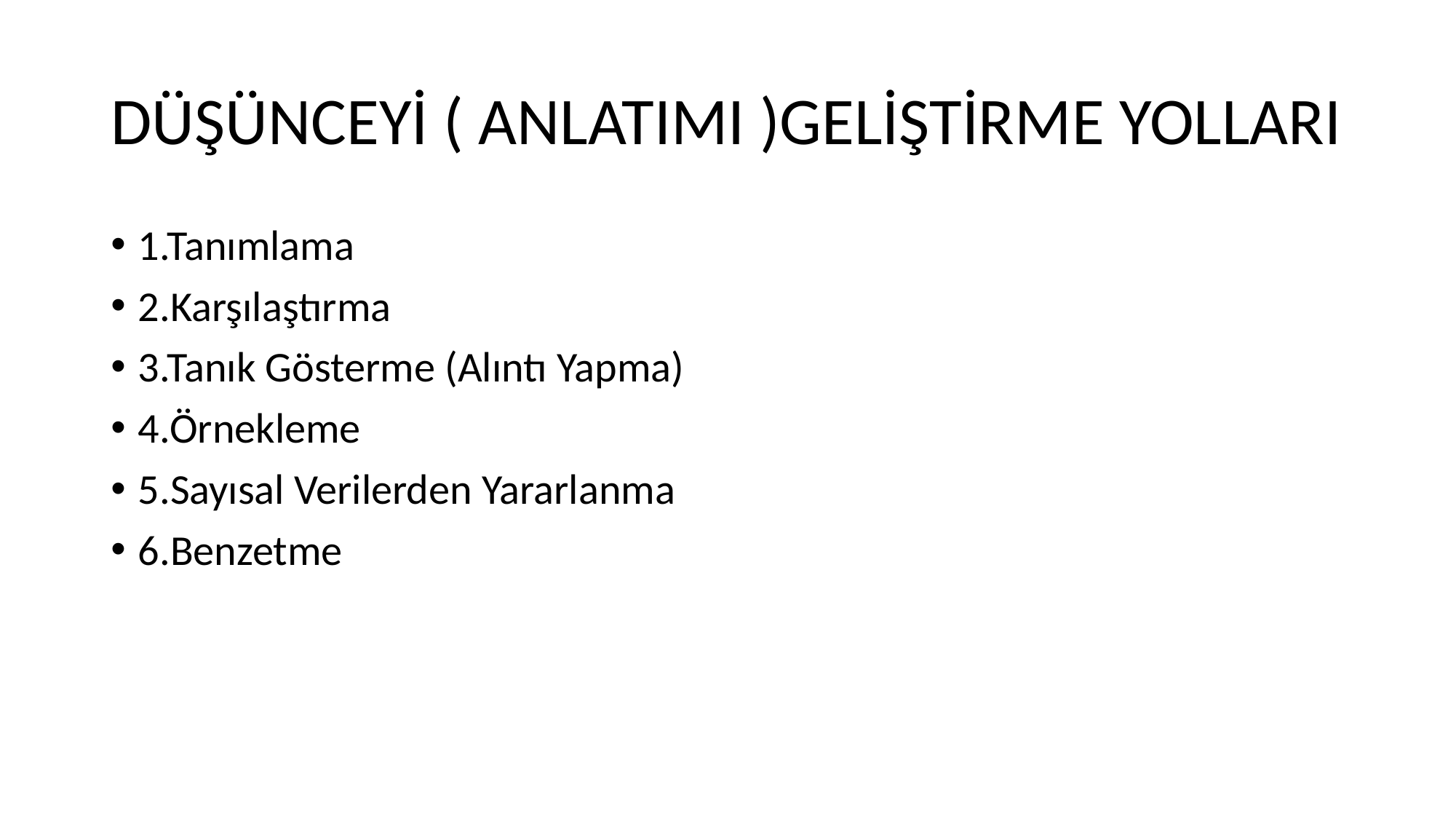

# DÜŞÜNCEYİ ( ANLATIMI )GELİŞTİRME YOLLARI
1.Tanımlama
2.Karşılaştırma
3.Tanık Gösterme (Alıntı Yapma)
4.Örnekleme
5.Sayısal Verilerden Yararlanma
6.Benzetme